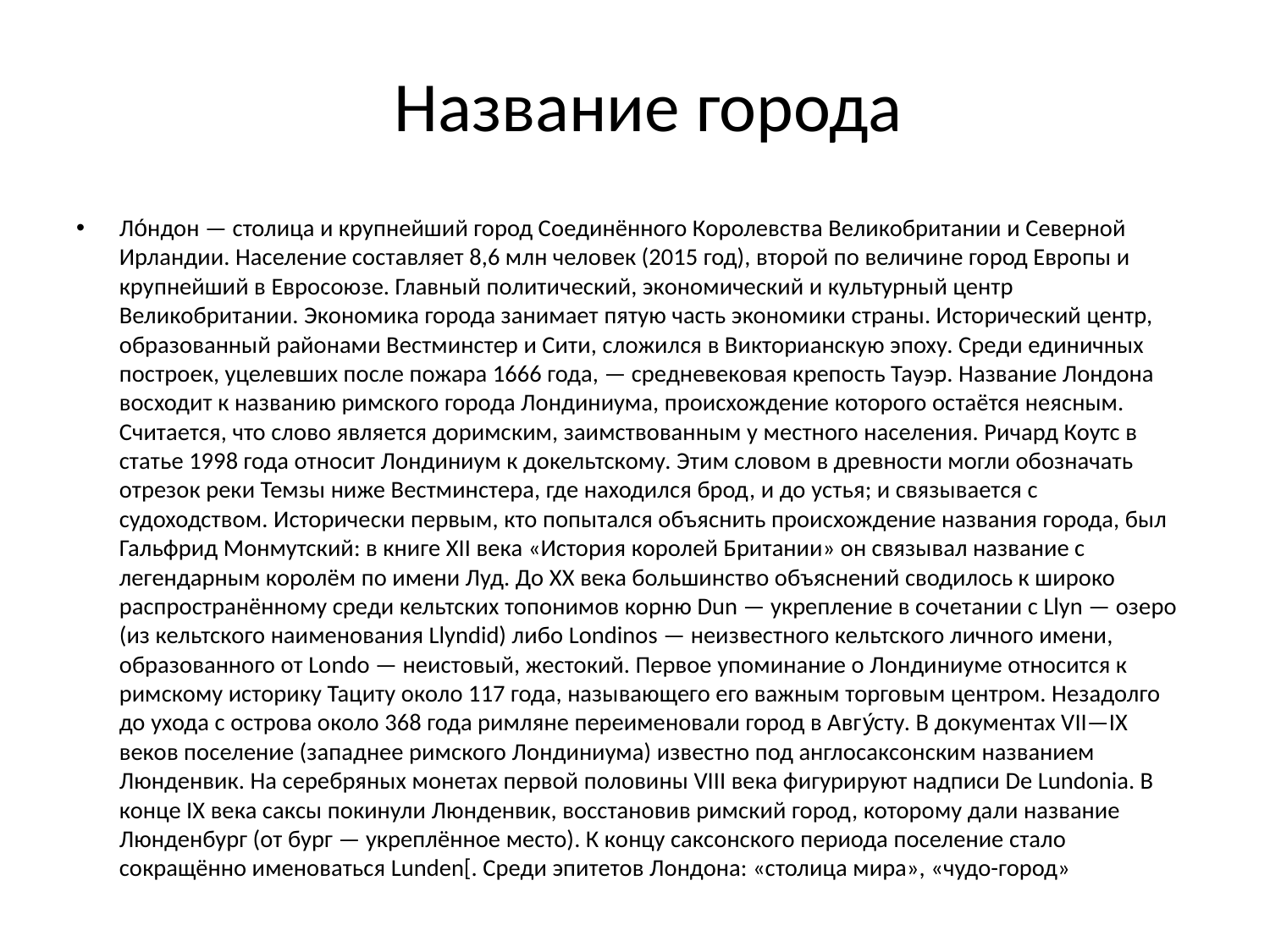

# Название города
Ло́ндон — столица и крупнейший город Соединённого Королевства Великобритании и Северной Ирландии. Население составляет 8,6 млн человек (2015 год), второй по величине город Европы и крупнейший в Евросоюзе. Главный политический, экономический и культурный центр Великобритании. Экономика города занимает пятую часть экономики страны. Исторический центр, образованный районами Вестминстер и Сити, сложился в Викторианскую эпоху. Среди единичных построек, уцелевших после пожара 1666 года, — средневековая крепость Тауэр. Название Лондона восходит к названию римского города Лондиниума, происхождение которого остаётся неясным. Считается, что слово является доримским, заимствованным у местного населения. Ричард Коутс в статье 1998 года относит Лондиниум к докельтскому. Этим словом в древности могли обозначать отрезок реки Темзы ниже Вестминстера, где находился брод, и до устья; и связывается с судоходством. Исторически первым, кто попытался объяснить происхождение названия города, был Гальфрид Монмутский: в книге XII века «История королей Британии» он связывал название с легендарным королём по имени Луд. До XX века большинство объяснений сводилось к широко распространённому среди кельтских топонимов корню Dun — укрепление в сочетании с Llyn — озеро (из кельтского наименования Llyndid) либо Londinos — неизвестного кельтского личного имени, образованного от Londo — неистовый, жестокий. Первое упоминание о Лондиниуме относится к римскому историку Тациту около 117 года, называющего его важным торговым центром. Незадолго до ухода с острова около 368 года римляне переименовали город в Авгу́сту. В документах VII—IX веков поселение (западнее римского Лондиниума) известно под англосаксонским названием Люнденвик. На серебряных монетах первой половины VIII века фигурируют надписи De Lundonia. В конце IX века саксы покинули Люнденвик, восстановив римский город, которому дали название Люнденбург (от бург — укреплённое место). К концу саксонского периода поселение стало сокращённо именоваться Lunden[. Среди эпитетов Лондона: «столица мира», «чудо-город»